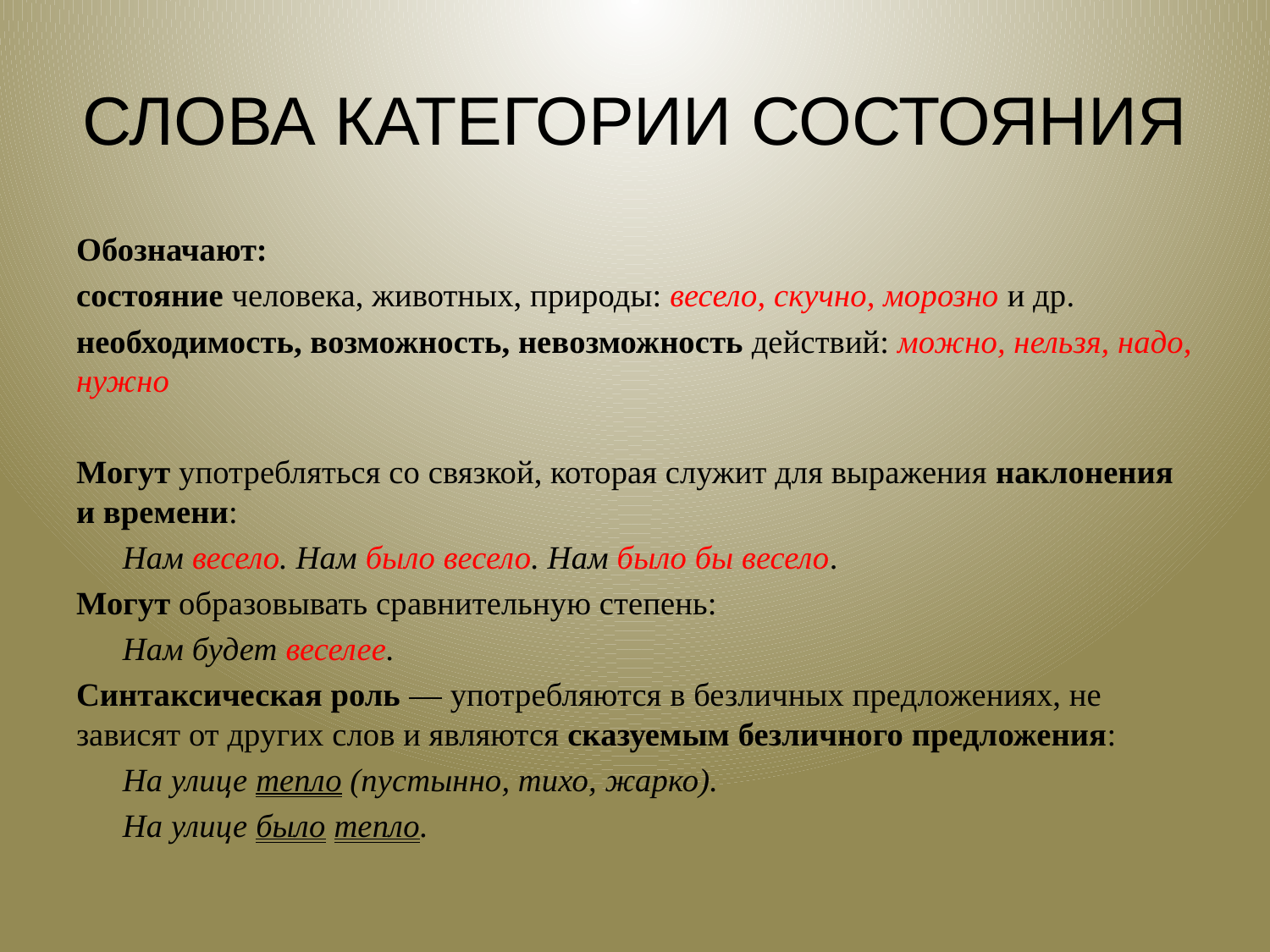

# СЛОВА КАТЕГОРИИ СОСТОЯНИЯ
Обозначают:
состояние человека, животных, природы: весело, скучно, морозно и др.
необходимость, возможность, невозможность действий: можно, нельзя, надо, нужно

Могут употребляться со связкой, которая служит для выражения наклонения и времени:
Нам весело. Нам было весело. Нам было бы весело.
Могут образовывать сравнительную степень:
Нам будет веселее.
Синтаксическая роль — употребляются в безличных предложениях, не зависят от других слов и являются сказуемым безличного предложения:
На улице тепло (пустынно, тихо, жарко).
На улице было тепло.